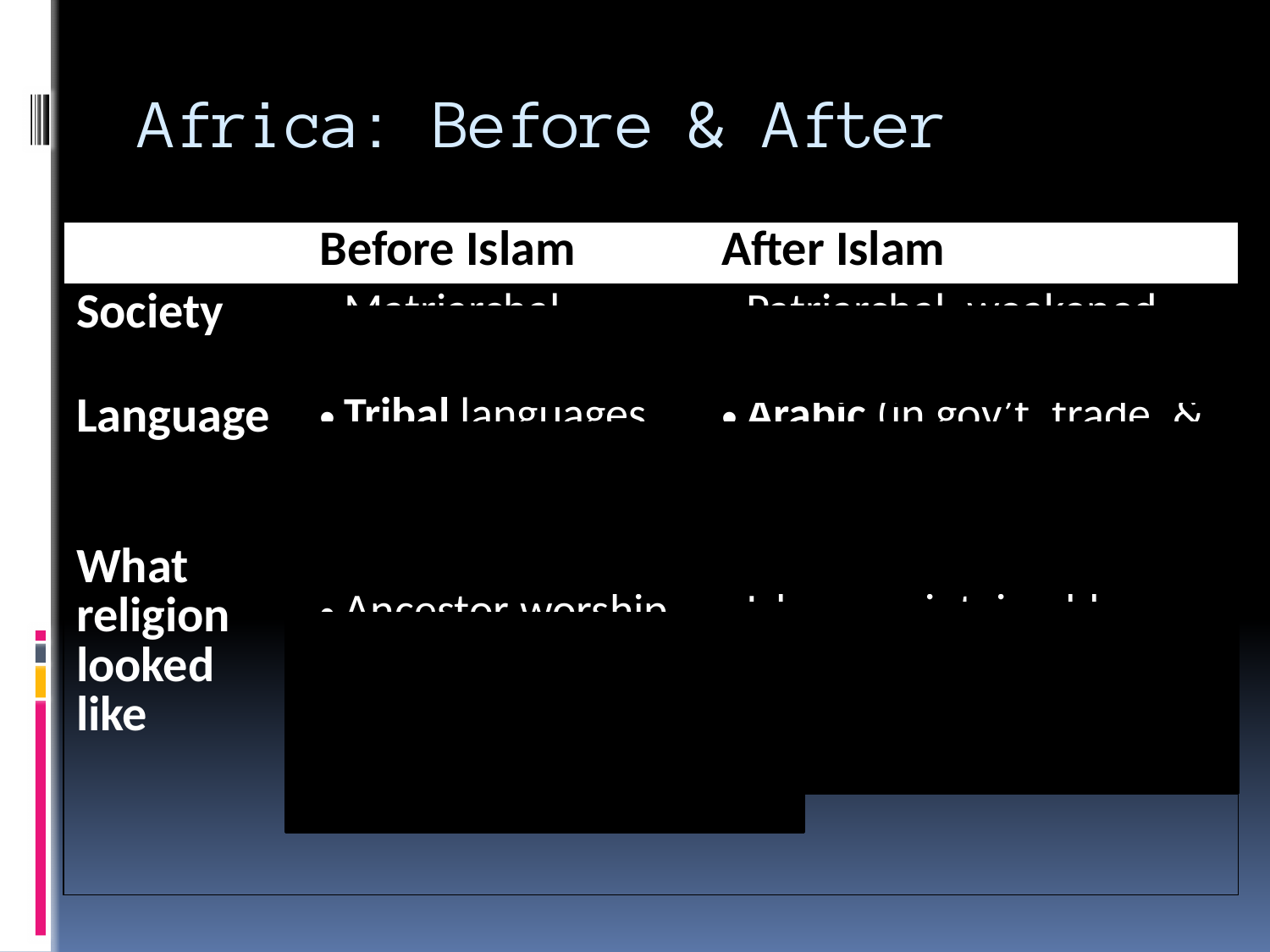

# Africa: Before & After
|  | Before Islam | After Islam |
| --- | --- | --- |
| Society | Matriarchal | Patriarchal, weakened tribal systems |
| Language | Tribal languages (Soninke, Mande) | Arabic (in gov’t, trade, & cities) Tribal languages |
| What religion looked like | Polytheistic Ancestor worship Spirits (nature, good, evil, etc.) | 3 Options: Convert to Islam, maintain old ways or blend both religions |